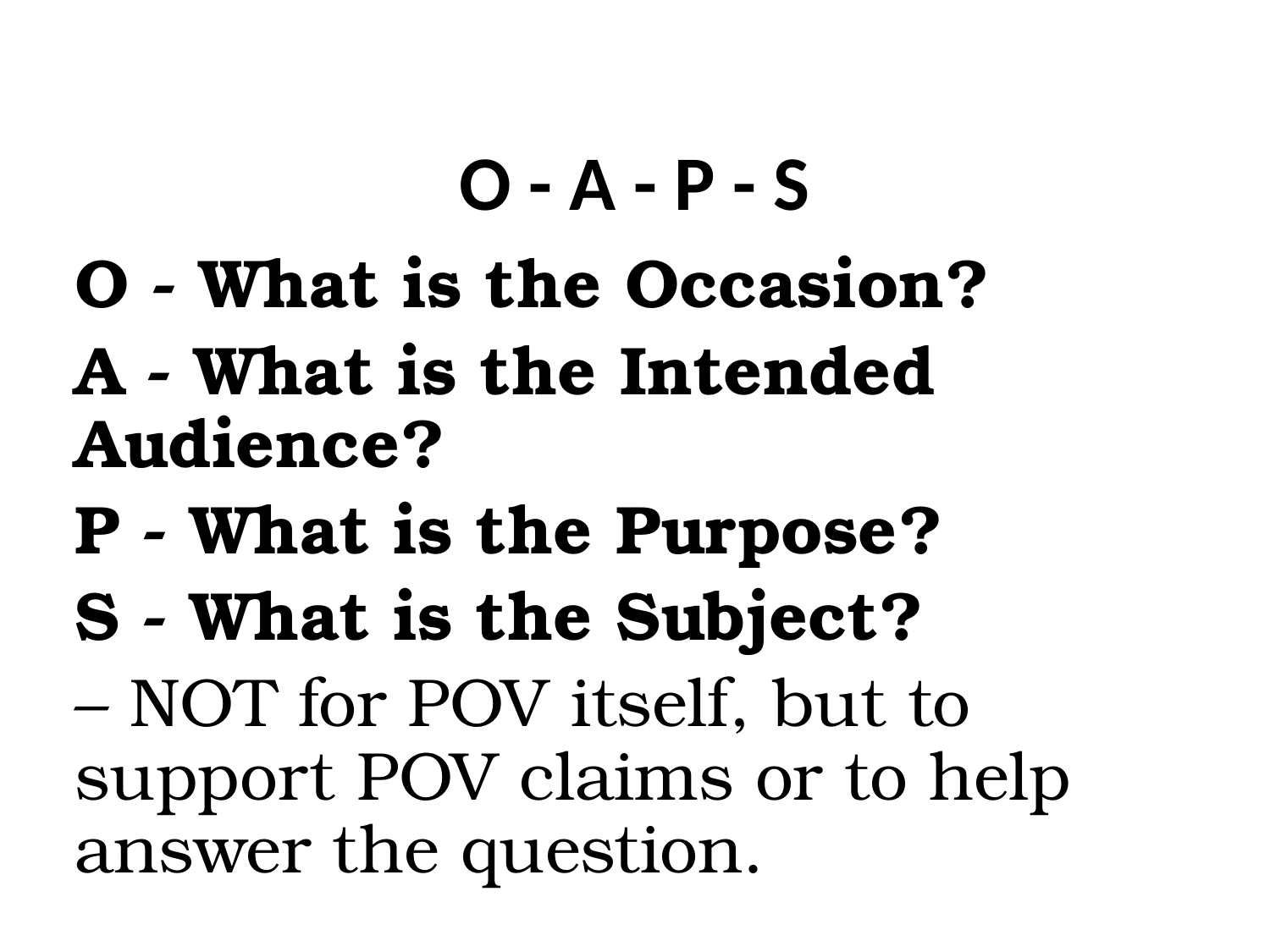

# O - A - P - S
O - What is the Occasion?
A - What is the Intended 	Audience?
P - What is the Purpose?
S - What is the Subject?
	– NOT for POV itself, but to 	support POV claims or to help 	answer the question.